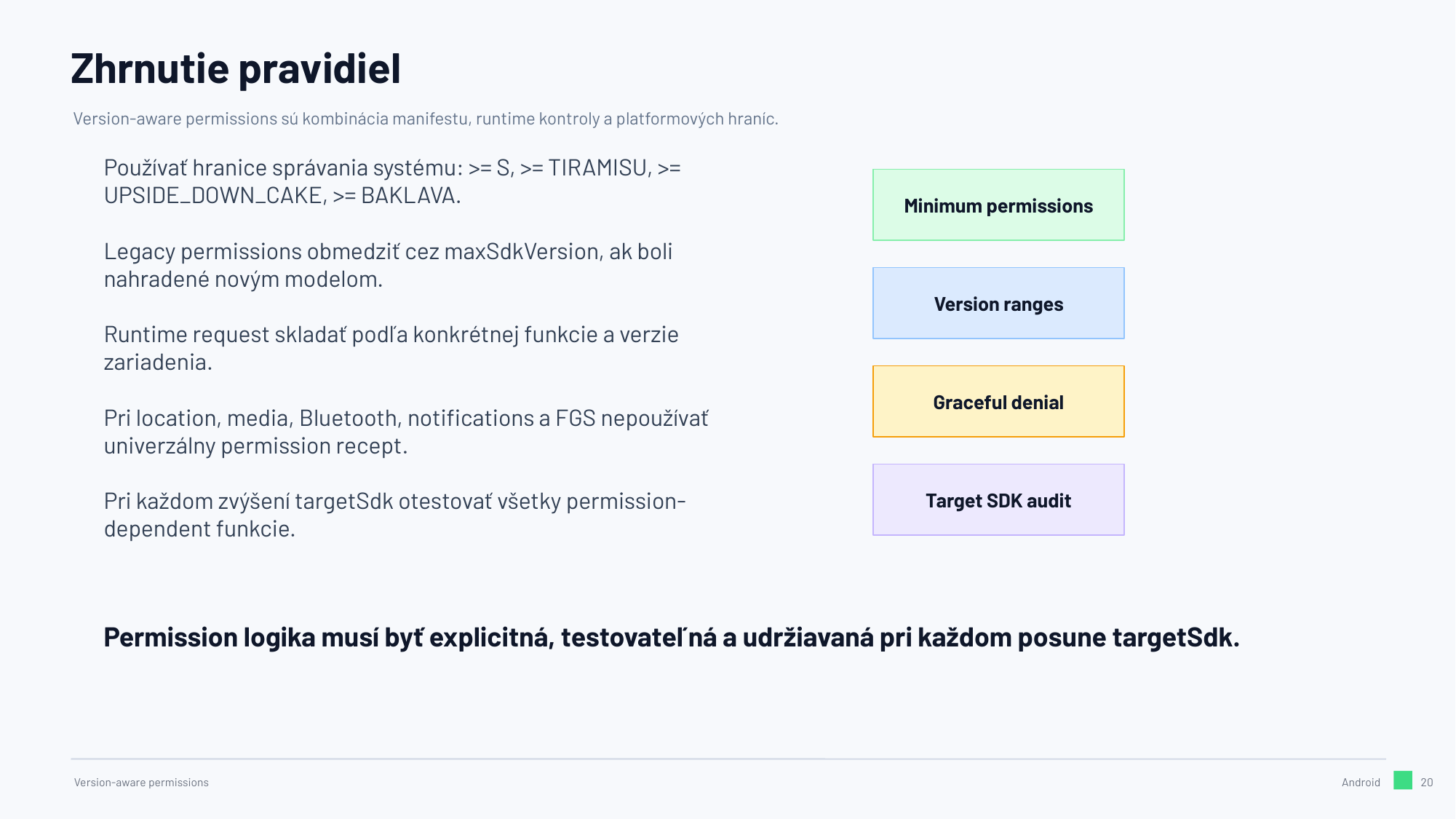

Zhrnutie pravidiel
Version-aware permissions sú kombinácia manifestu, runtime kontroly a platformových hraníc.
Používať hranice správania systému: >= S, >= TIRAMISU, >= UPSIDE_DOWN_CAKE, >= BAKLAVA.

Legacy permissions obmedziť cez maxSdkVersion, ak boli nahradené novým modelom.

Runtime request skladať podľa konkrétnej funkcie a verzie zariadenia.

Pri location, media, Bluetooth, notifications a FGS nepoužívať univerzálny permission recept.

Pri každom zvýšení targetSdk otestovať všetky permission-dependent funkcie.
Minimum permissions
Version ranges
Graceful denial
Target SDK audit
Permission logika musí byť explicitná, testovateľná a udržiavaná pri každom posune targetSdk.
20